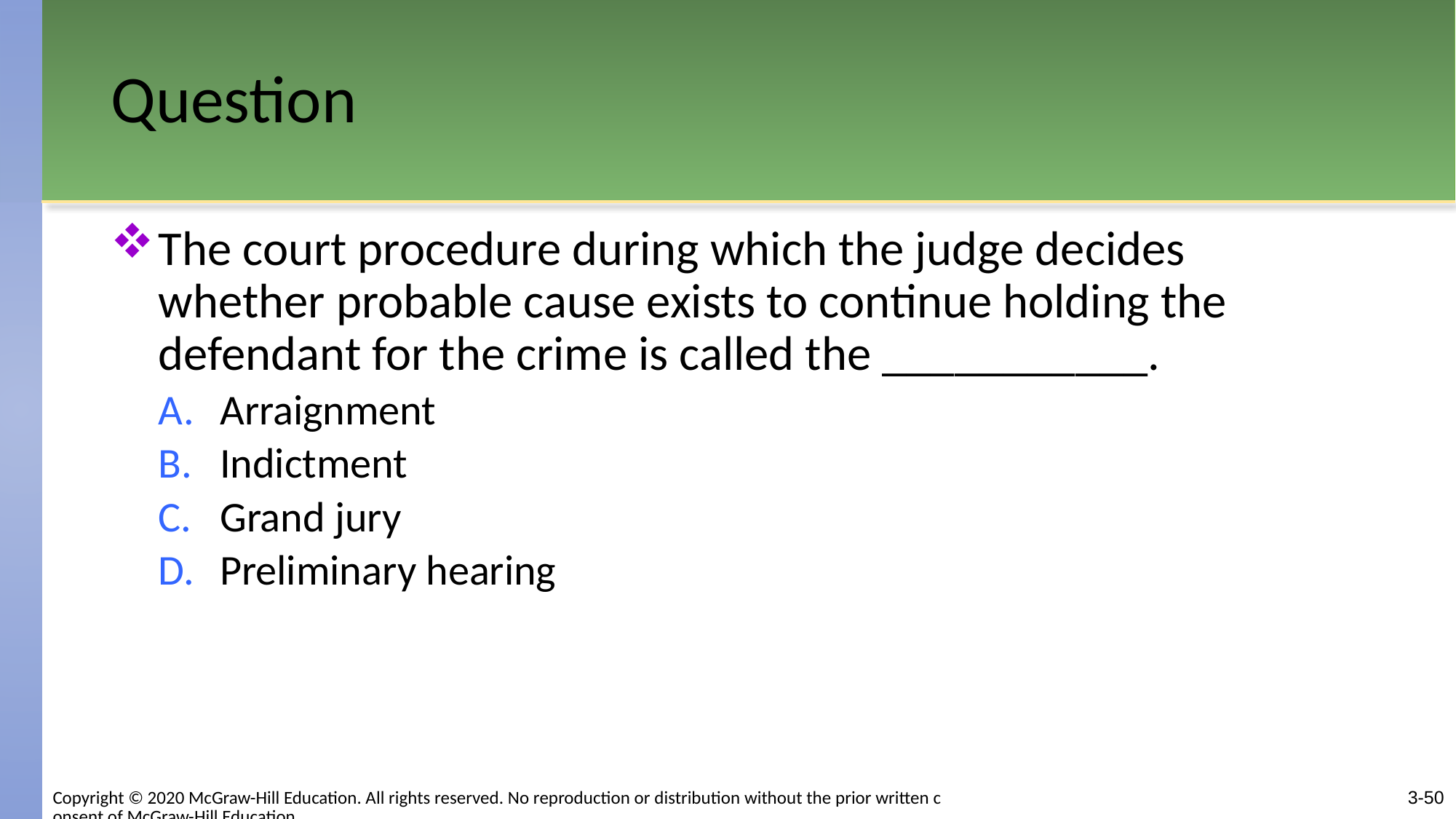

# Question
The court procedure during which the judge decides whether probable cause exists to continue holding the defendant for the crime is called the ___________.
Arraignment
Indictment
Grand jury
Preliminary hearing
3-50
Copyright © 2020 McGraw-Hill Education. All rights reserved. No reproduction or distribution without the prior written consent of McGraw-Hill Education.